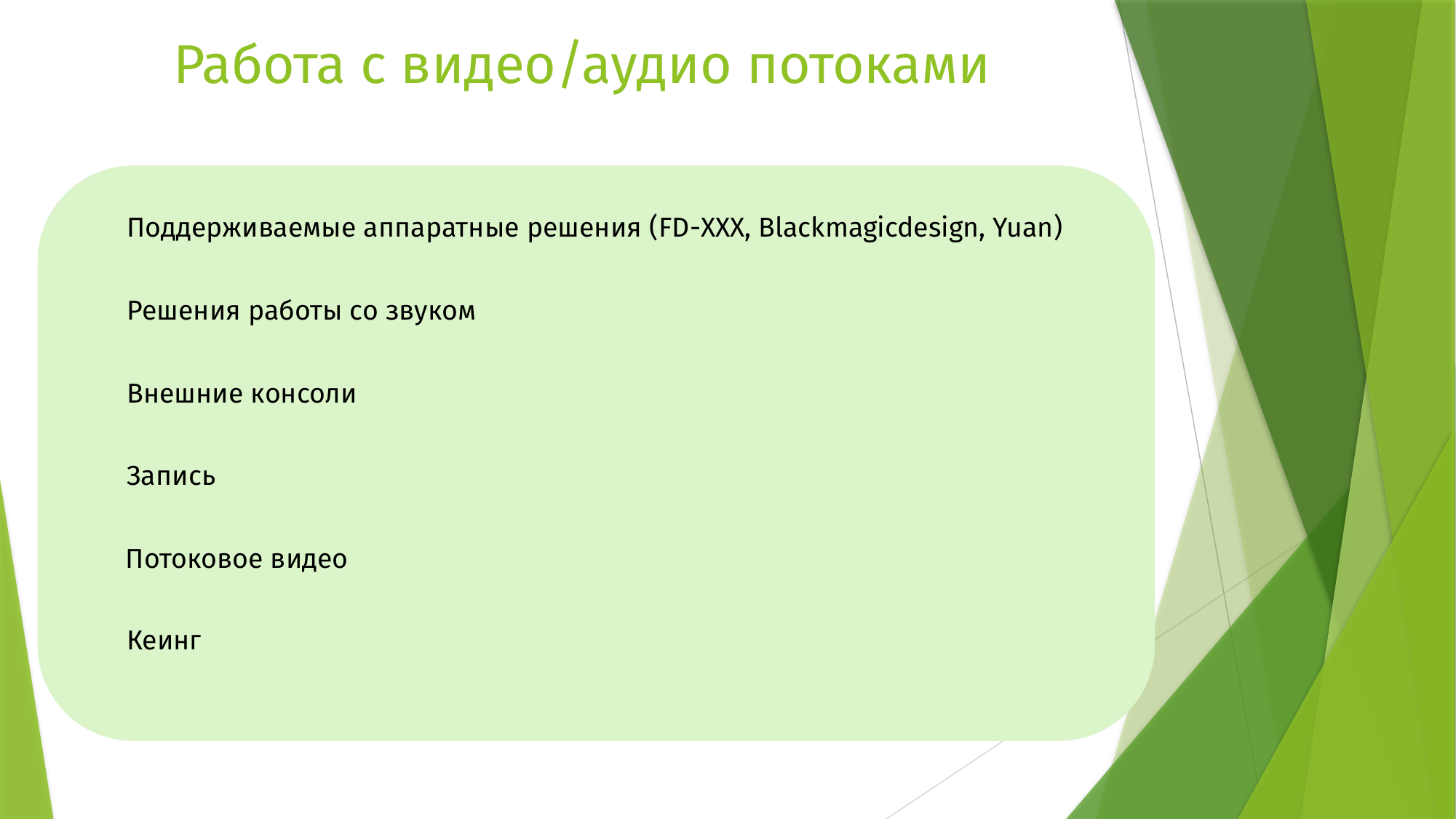

# Работа с видео/аудио потоками

Поддерживаемые аппаратные решения (FD-XXX, Blackmagicdesign, Yuan)
Решения работы со звуком
Внешние консоли
Запись
Потоковое видео
Кеинг